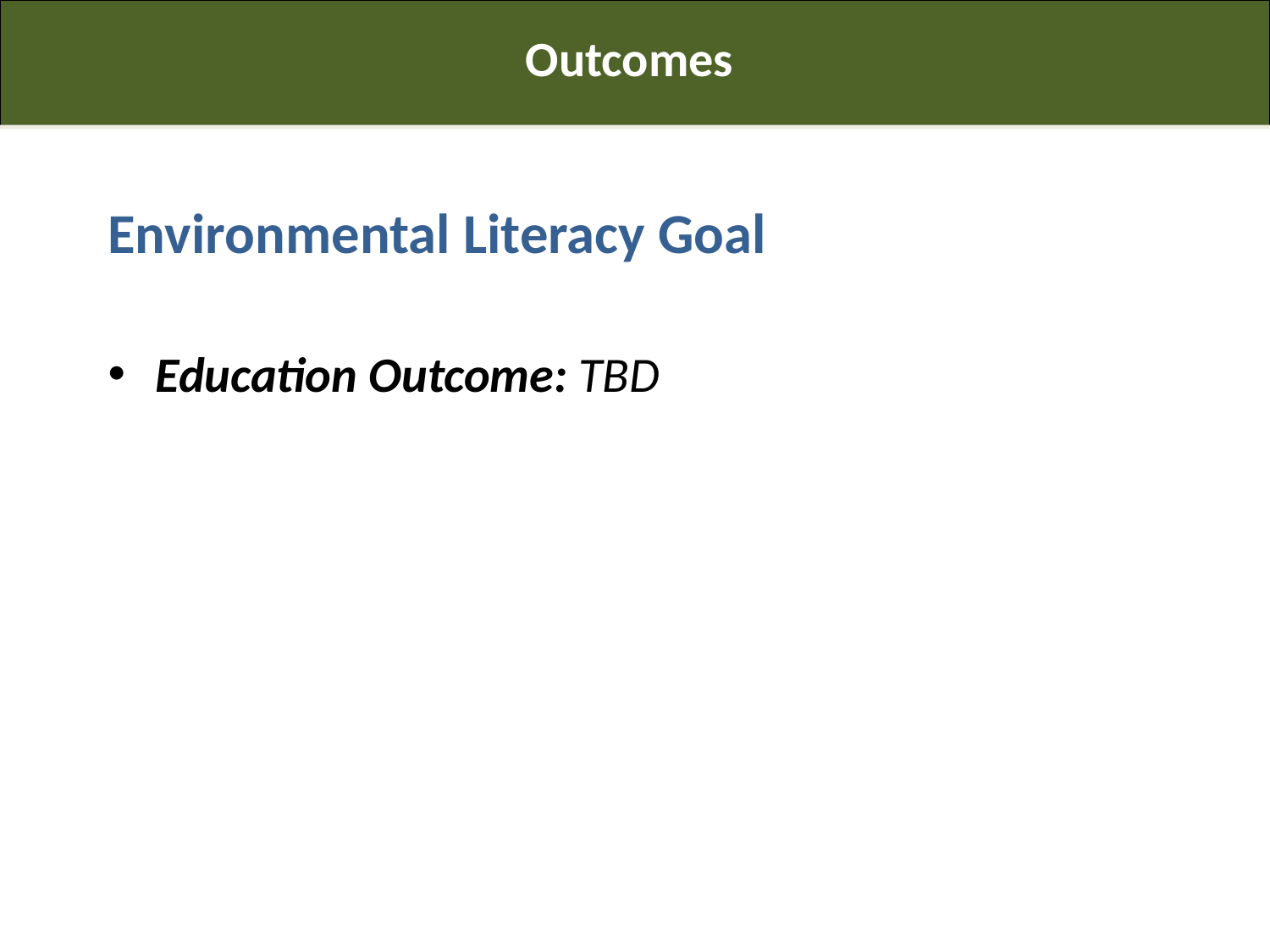

Outcomes
Environmental Literacy Goal

Education Outcome: TBD